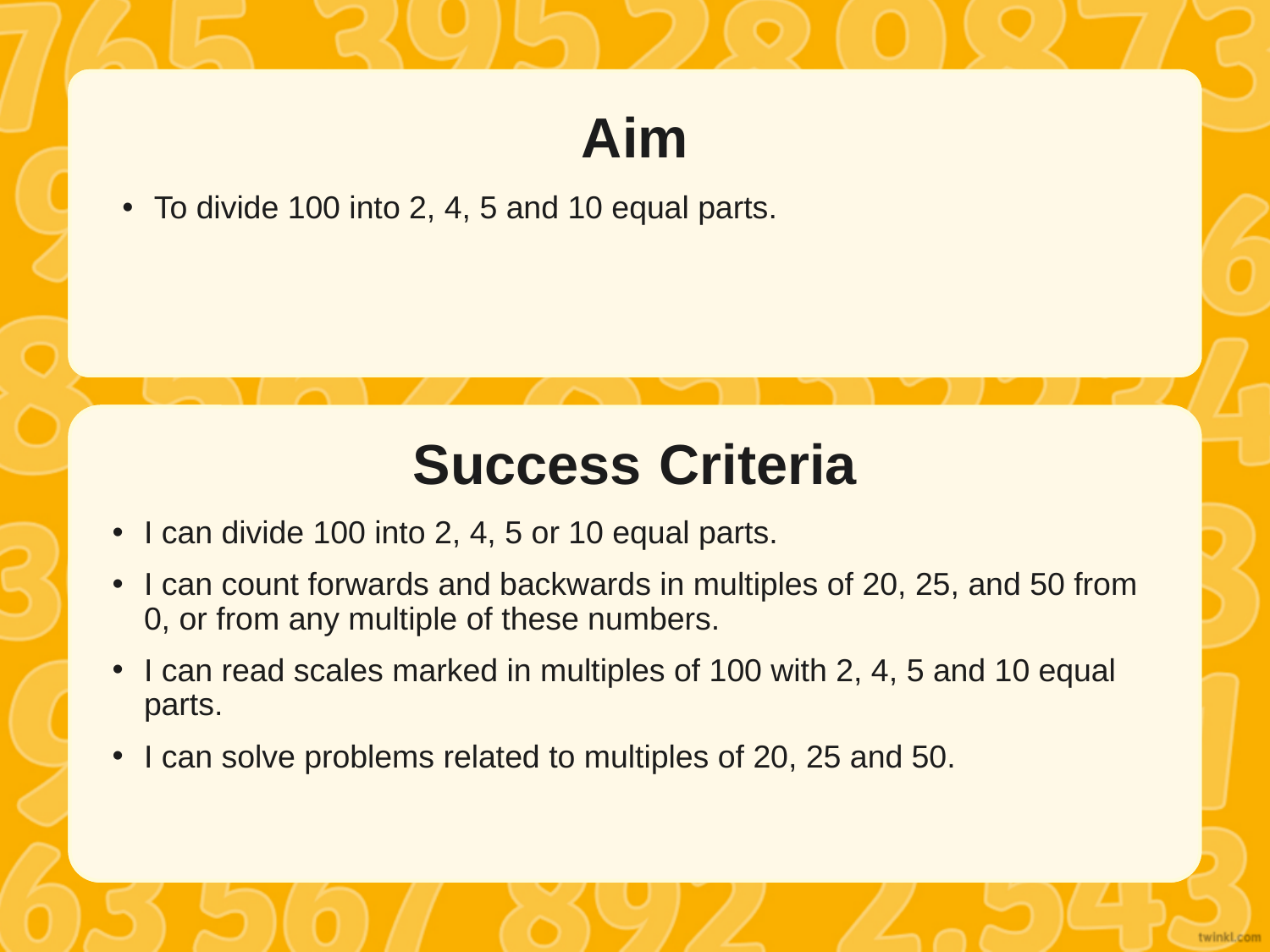

Aim
To divide 100 into 2, 4, 5 and 10 equal parts.

Success Criteria
I can divide 100 into 2, 4, 5 or 10 equal parts.
I can count forwards and backwards in multiples of 20, 25, and 50 from 0, or from any multiple of these numbers.
I can read scales marked in multiples of 100 with 2, 4, 5 and 10 equal parts.
I can solve problems related to multiples of 20, 25 and 50.